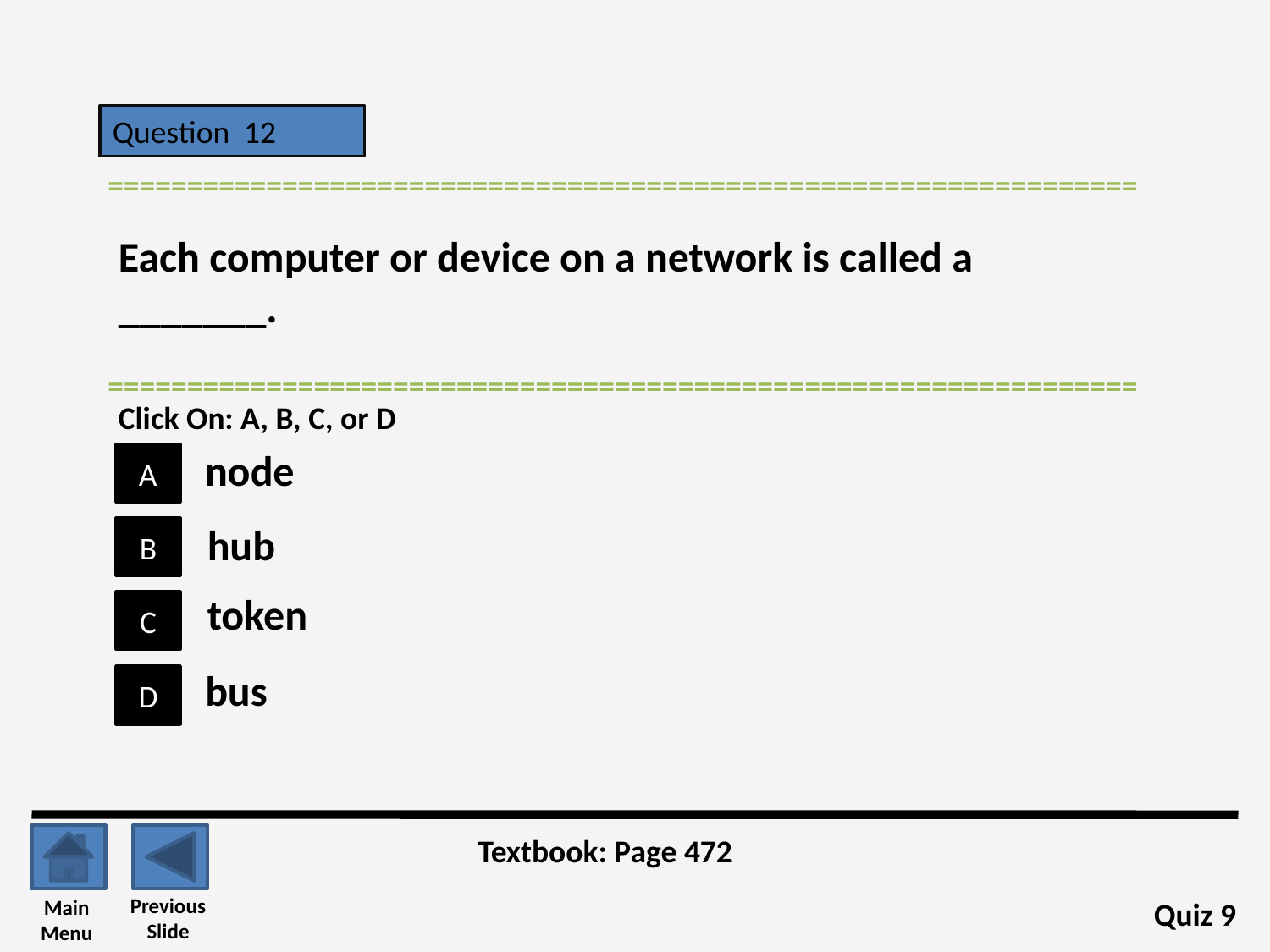

Question  12
=================================================================
Each computer or device on a network is called a _______.
=================================================================
Click On: A, B, C, or D
node
A
hub
B
token
C
bus
D

Textbook: Page 472
Previous
Slide
Main
Menu
Quiz 9